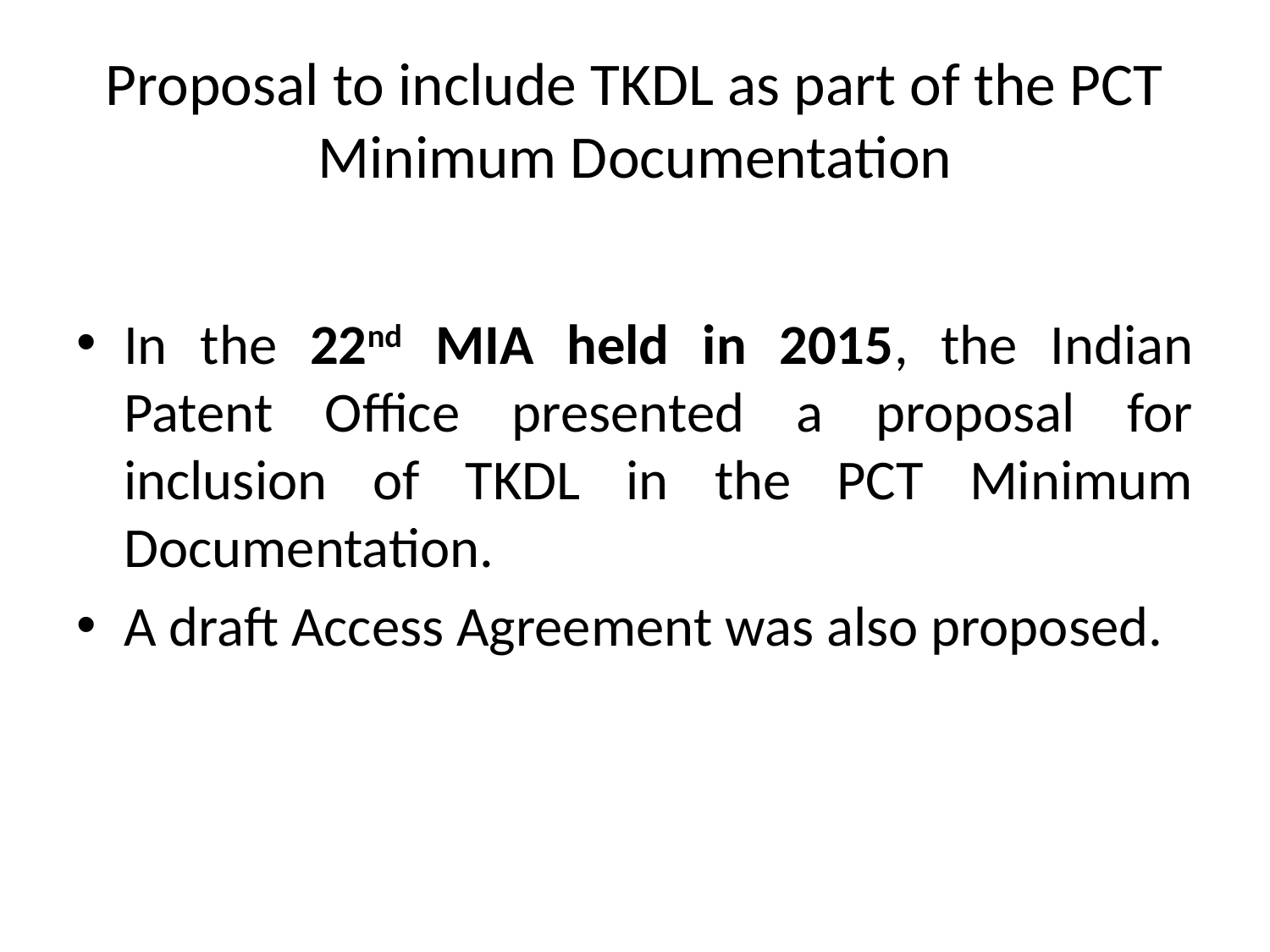

# Proposal to include TKDL as part of the PCT Minimum Documentation

In the 22nd MIA held in 2015, the Indian Patent Office presented a proposal for inclusion of TKDL in the PCT Minimum Documentation.
A draft Access Agreement was also proposed.